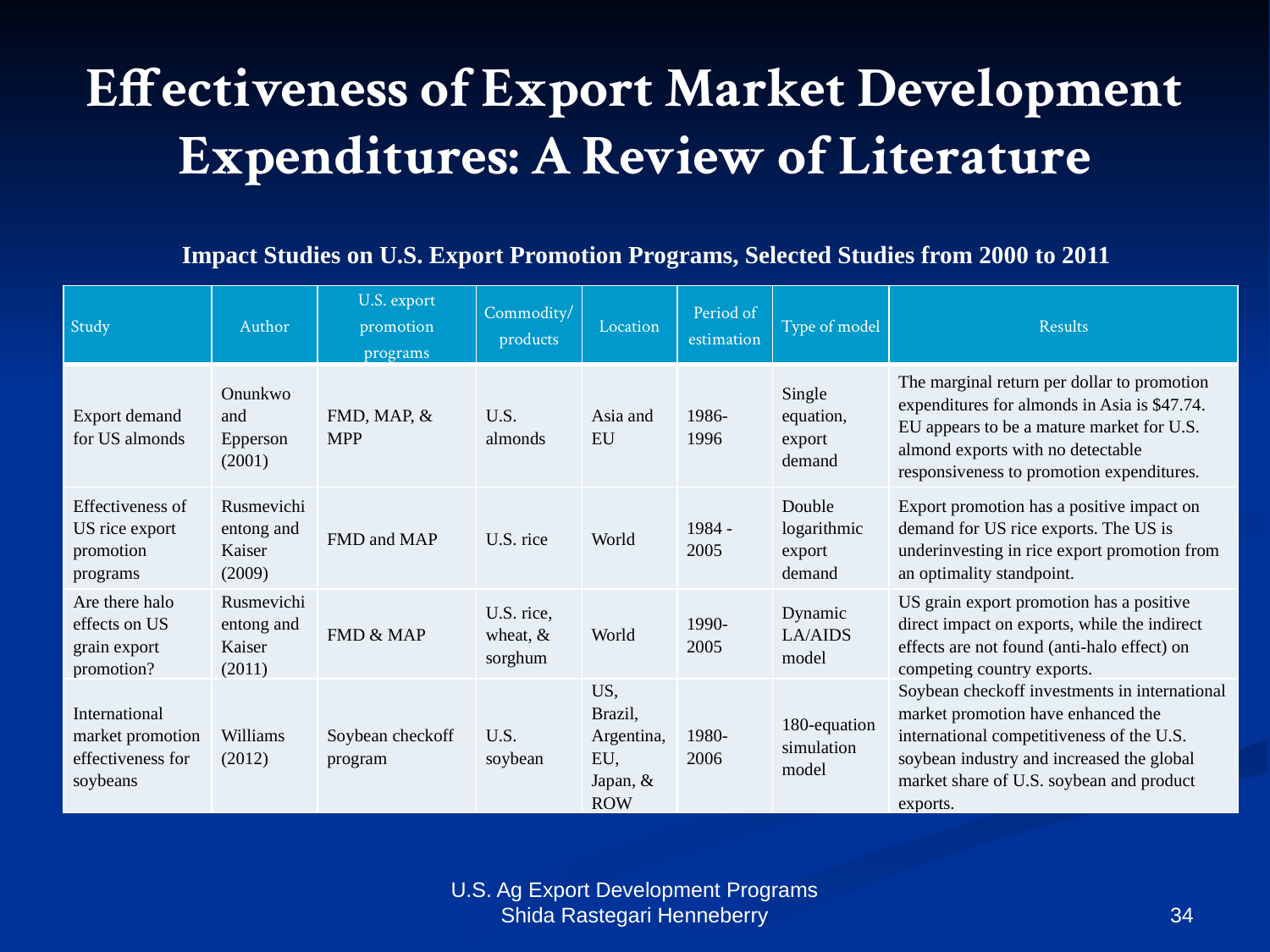

# Effectiveness of Export Market Development Expenditures: A Review of Literature
Impact Studies on U.S. Export Promotion Programs, Selected Studies from 2000 to 2011
| Study | Author | U.S. export promotion programs | Commodity/ products | Location | Period of estimation | Type of model | Results |
| --- | --- | --- | --- | --- | --- | --- | --- |
| Export demand for US almonds | Onunkwo and Epperson (2001) | FMD, MAP, & MPP | U.S. almonds | Asia and EU | 1986-1996 | Single equation, export demand | The marginal return per dollar to promotion expenditures for almonds in Asia is $47.74. EU appears to be a mature market for U.S. almond exports with no detectable responsiveness to promotion expenditures. |
| Effectiveness of US rice export promotion programs | Rusmevichientong and Kaiser (2009) | FMD and MAP | U.S. rice | World | 1984 -2005 | Double logarithmic export demand | Export promotion has a positive impact on demand for US rice exports. The US is underinvesting in rice export promotion from an optimality standpoint. |
| Are there halo effects on US grain export promotion? | Rusmevichientong and Kaiser (2011) | FMD & MAP | U.S. rice, wheat, & sorghum | World | 1990-2005 | Dynamic LA/AIDS model | US grain export promotion has a positive direct impact on exports, while the indirect effects are not found (anti-halo effect) on competing country exports. |
| International market promotion effectiveness for soybeans | Williams (2012) | Soybean checkoff program | U.S. soybean | US, Brazil, Argentina, EU, Japan, & ROW | 1980-2006 | 180-equation simulation model | Soybean checkoff investments in international market promotion have enhanced the international competitiveness of the U.S. soybean industry and increased the global market share of U.S. soybean and product exports. |
U.S. Ag Export Development Programs Shida Rastegari Henneberry
34